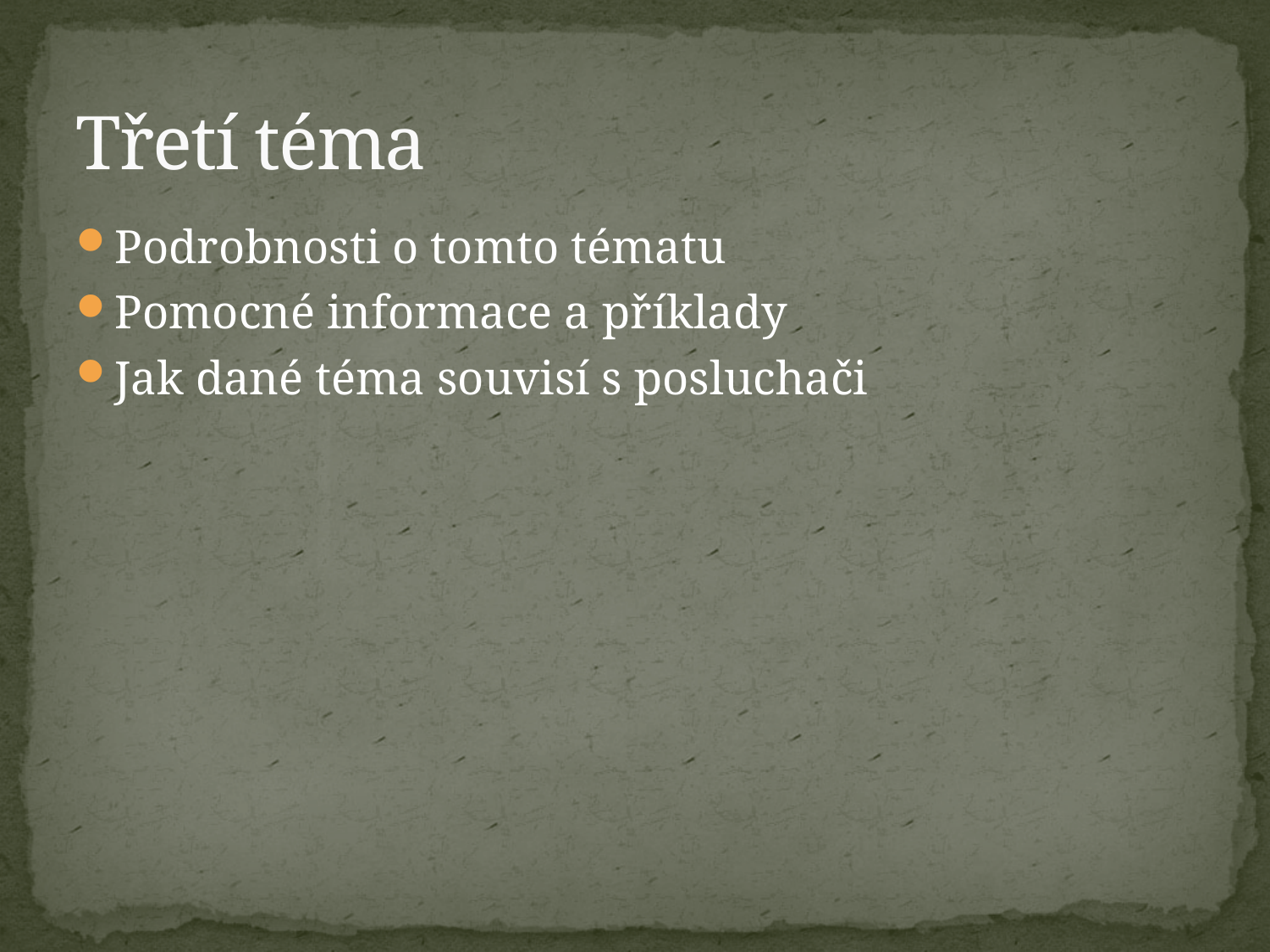

# Třetí téma
Podrobnosti o tomto tématu
Pomocné informace a příklady
Jak dané téma souvisí s posluchači